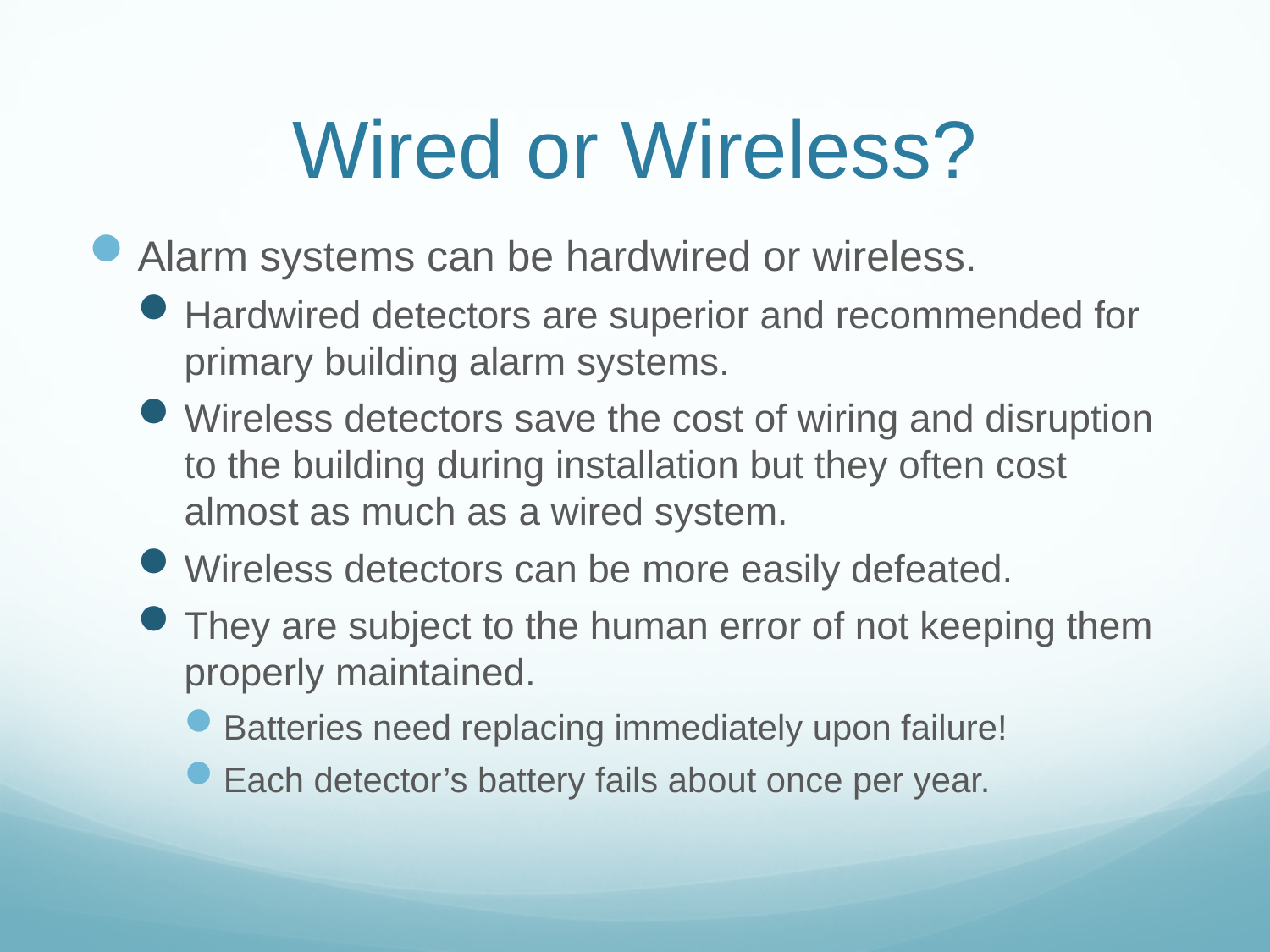

# Wired or Wireless?
Alarm systems can be hardwired or wireless.
Hardwired detectors are superior and recommended for primary building alarm systems.
Wireless detectors save the cost of wiring and disruption to the building during installation but they often cost almost as much as a wired system.
Wireless detectors can be more easily defeated.
They are subject to the human error of not keeping them properly maintained.
Batteries need replacing immediately upon failure!
Each detector’s battery fails about once per year.